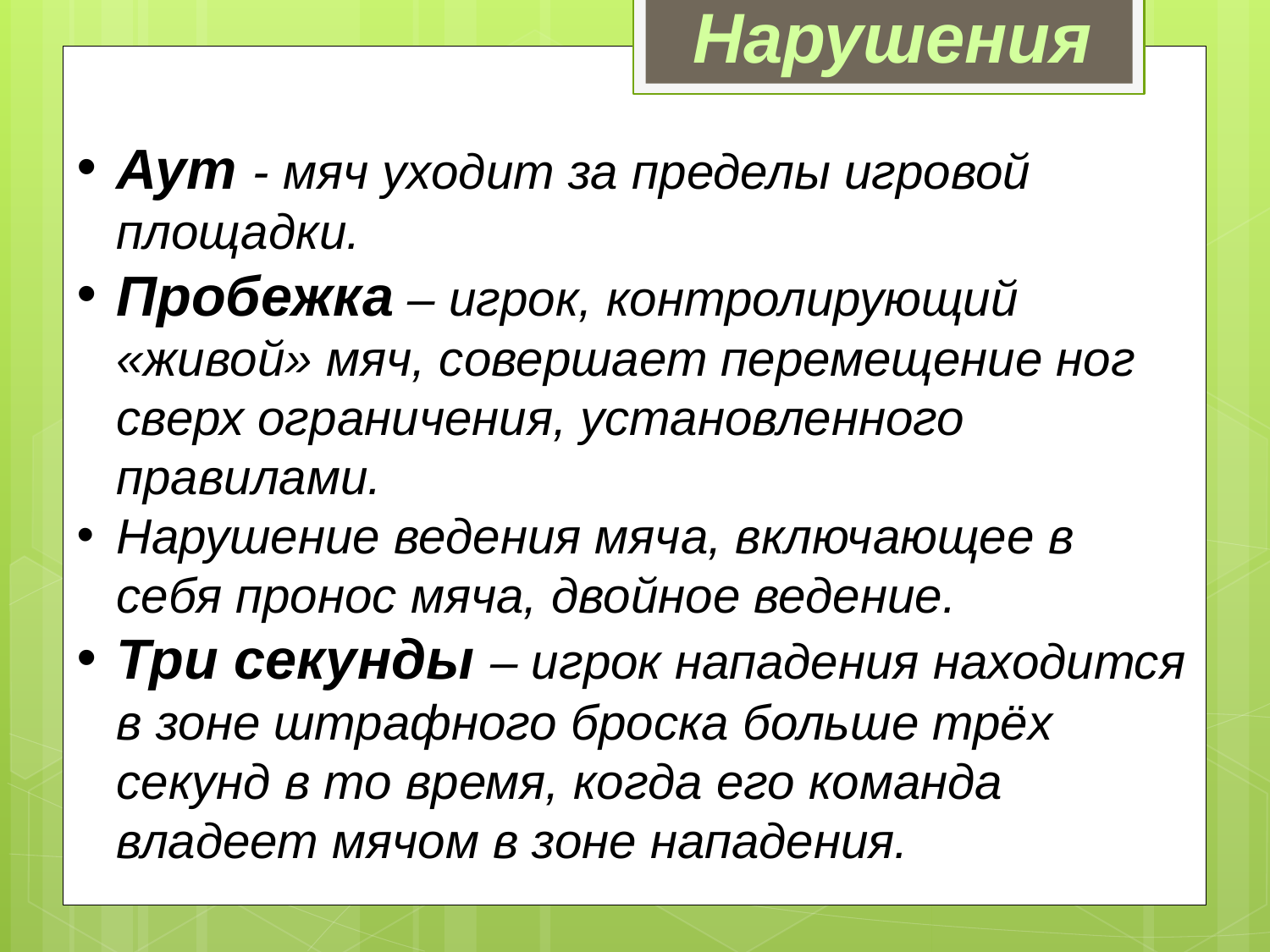

Нарушения
Аут - мяч уходит за пределы игровой площадки.
Пробежка – игрок, контролирующий «живой» мяч, совершает перемещение ног сверх ограничения, установленного правилами.
Нарушение ведения мяча, включающее в себя пронос мяча, двойное ведение.
Три секунды – игрок нападения находится в зоне штрафного броска больше трёх секунд в то время, когда его команда владеет мячом в зоне нападения.